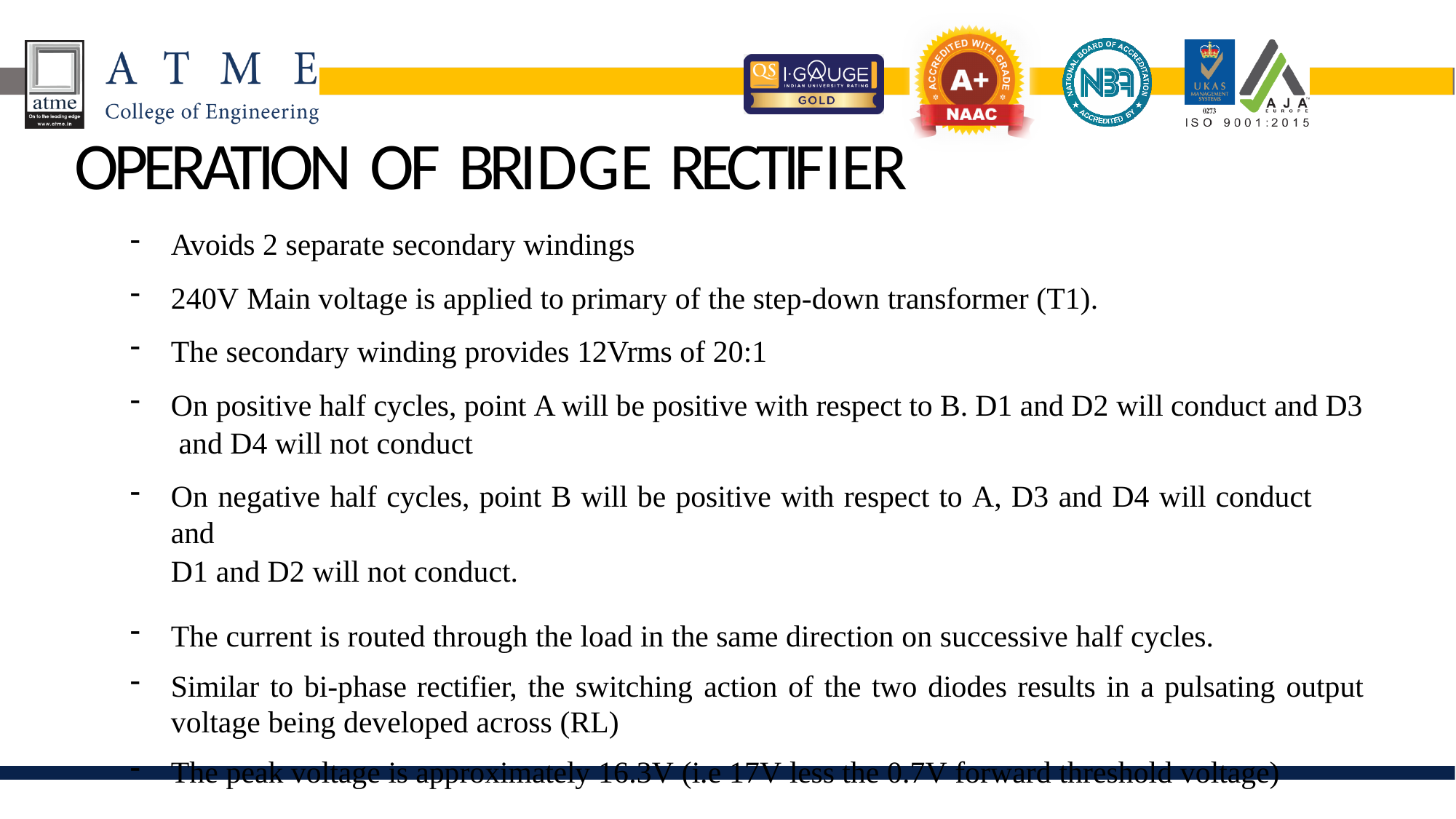

# OPERATION OF BRIDGE RECTIFIER
Avoids 2 separate secondary windings
240V Main voltage is applied to primary of the step-down transformer (T1).
The secondary winding provides 12Vrms of 20:1
On positive half cycles, point A will be positive with respect to B. D1 and D2 will conduct and D3  and D4 will not conduct
On negative half cycles, point B will be positive with respect to A, D3 and D4 will conduct and
D1 and D2 will not conduct.
The current is routed through the load in the same direction on successive half cycles.
Similar to bi-phase rectifier, the switching action of the two diodes results in a pulsating output
voltage being developed across (RL)
The peak voltage is approximately 16.3V (i.e 17V less the 0.7V forward threshold voltage)